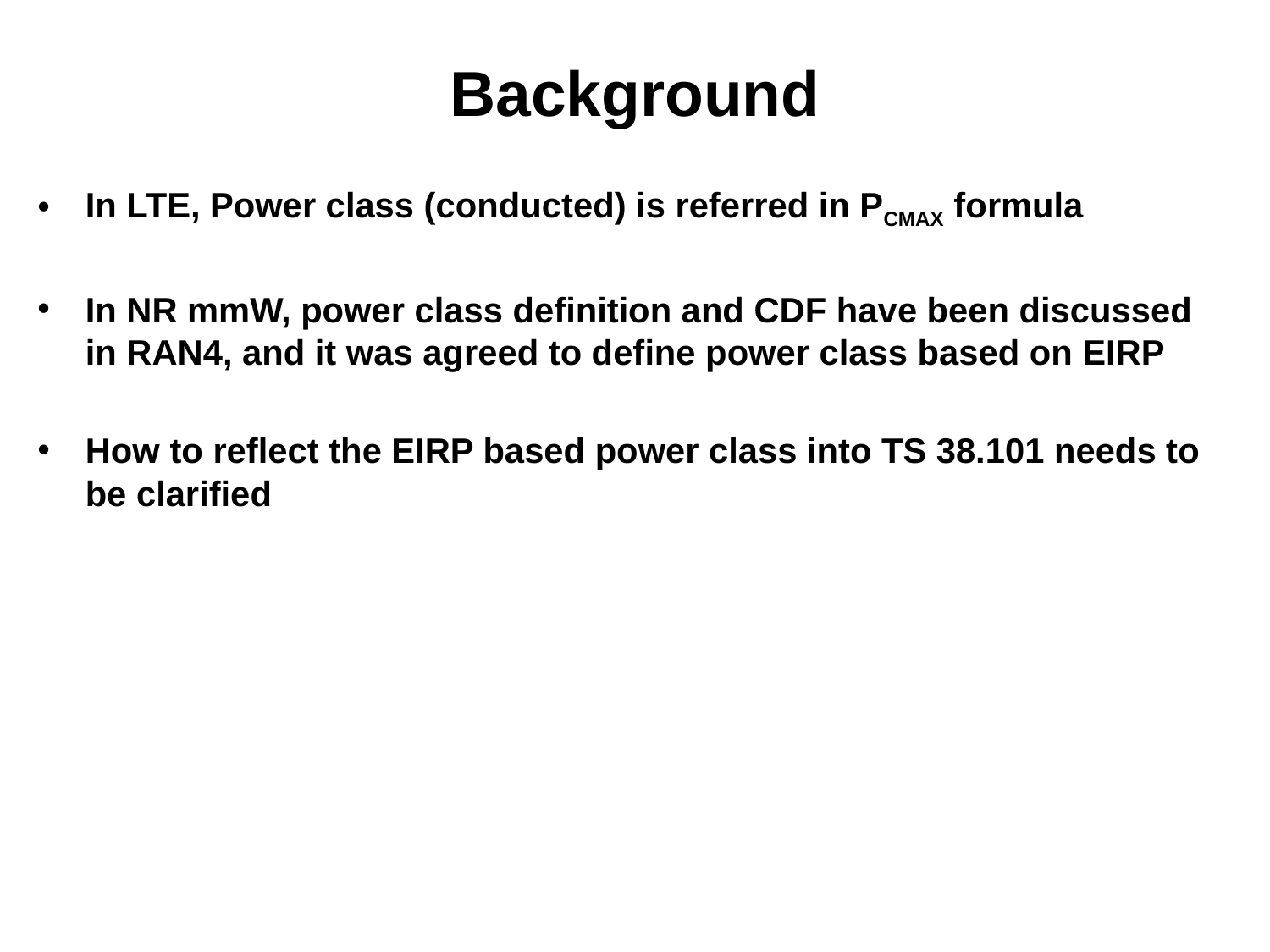

# Background
In LTE, Power class (conducted) is referred in PCMAX formula

In NR mmW, power class definition and CDF have been discussed in RAN4, and it was agreed to define power class based on EIRP

How to reflect the EIRP based power class into TS 38.101 needs to be clarified